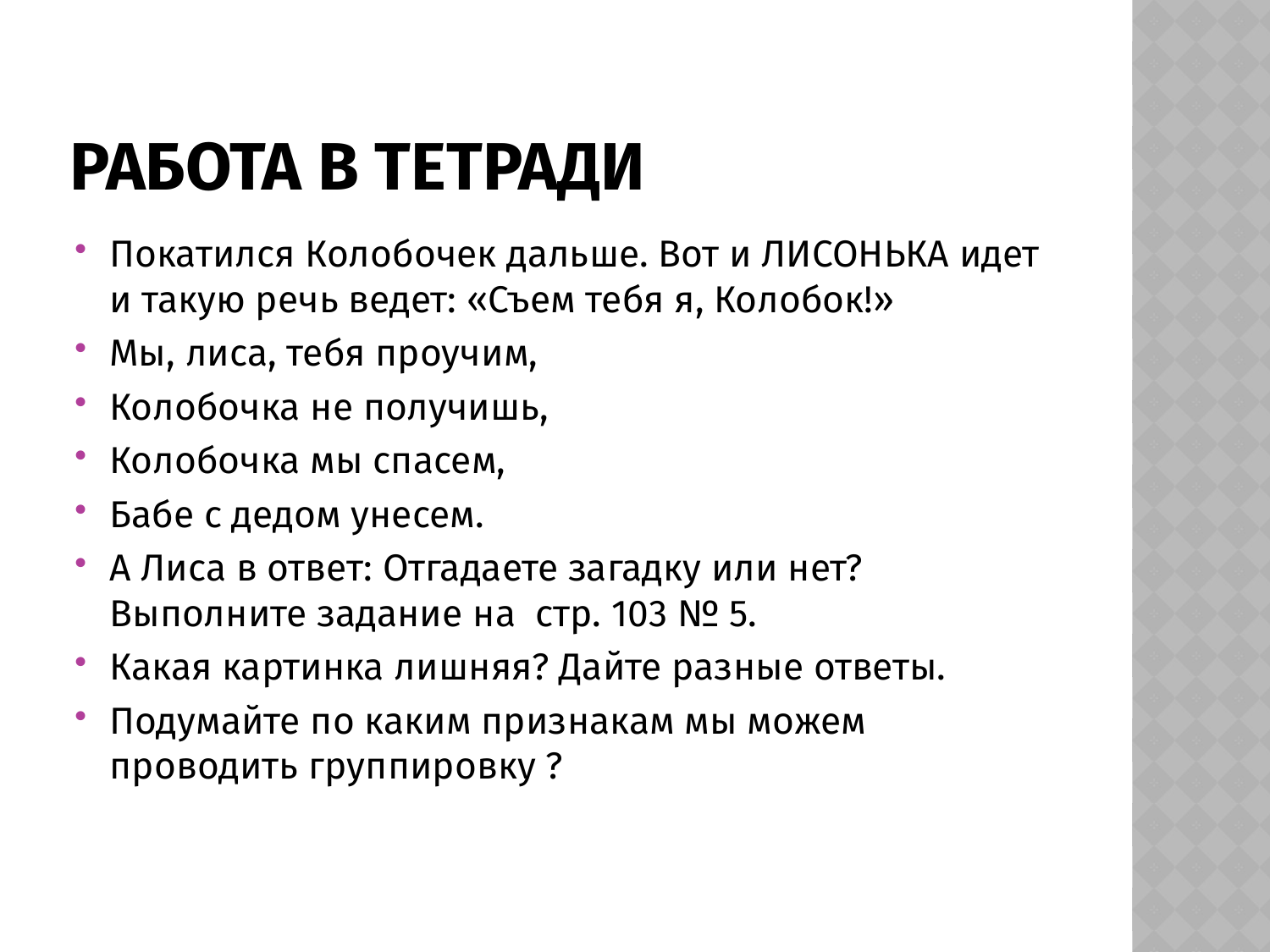

# Работа в тетради
Покатился Колобочек дальше. Вот и ЛИСОНЬКА идет и такую речь ведет: «Съем тебя я, Колобок!»
Мы, лиса, тебя проучим,
Колобочка не получишь,
Колобочка мы спасем,
Бабе с дедом унесем.
А Лиса в ответ: Отгадаете загадку или нет? Выполните задание на  стр. 103 № 5.
Какая картинка лишняя? Дайте разные ответы.
Подумайте по каким признакам мы можем проводить группировку ?